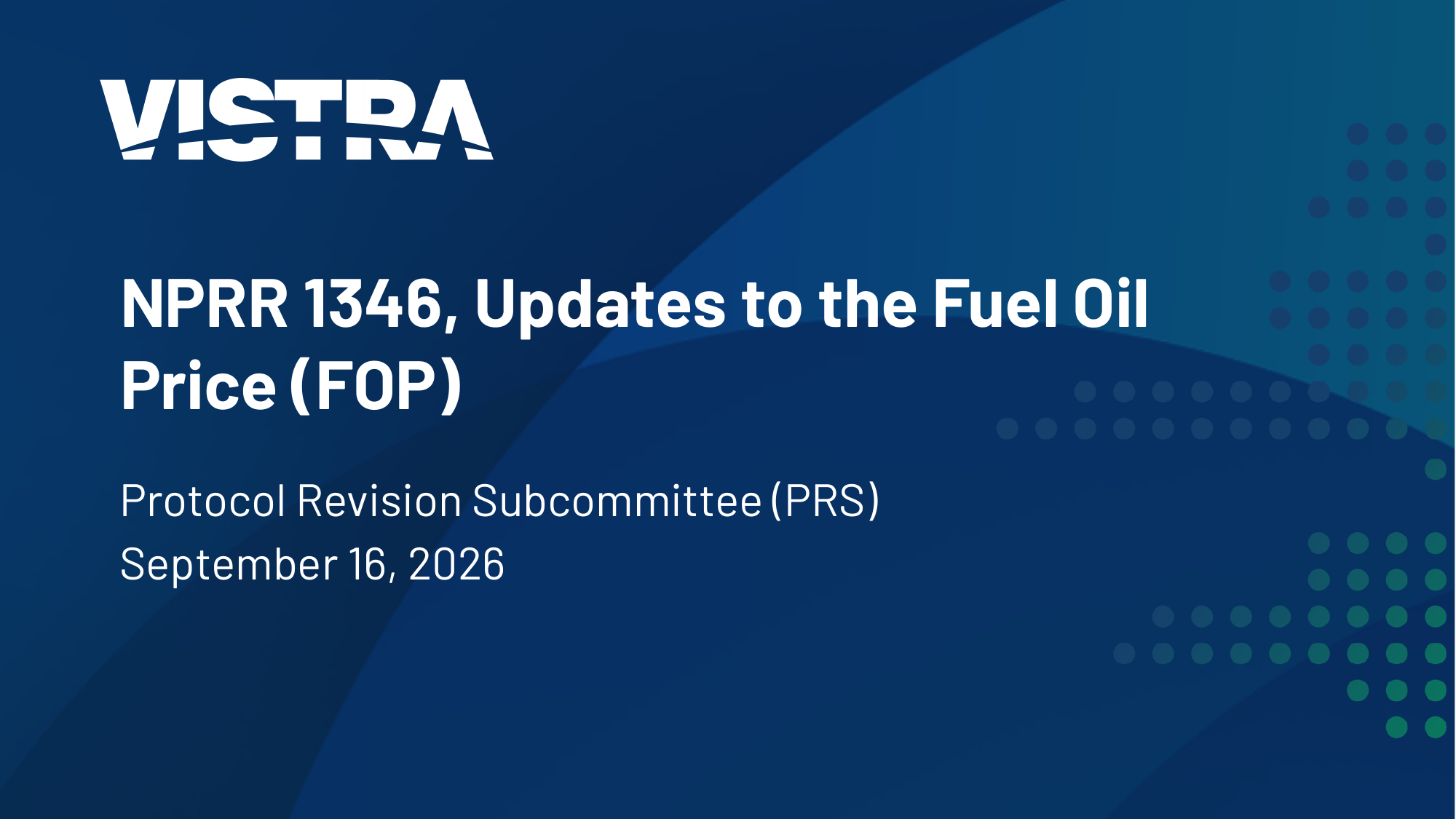

# NPRR 1346, Updates to the Fuel Oil Price (FOP)
Protocol Revision Subcommittee (PRS)
September 16, 2026